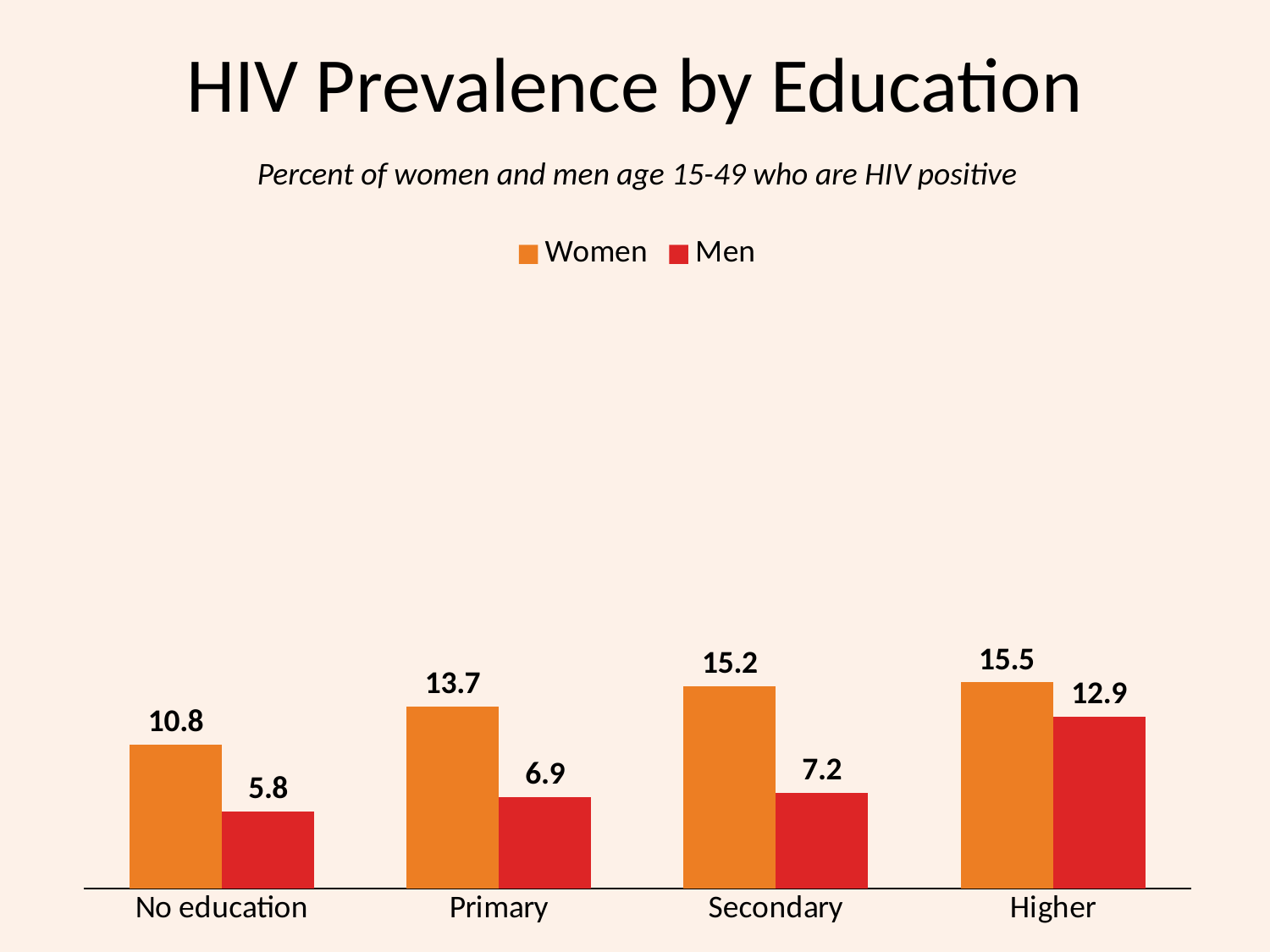

# HIV Prevalence by Education
Percent of women and men age 15-49 who are HIV positive

### Chart

| Category | Women | Men |
|---|---|---|
| No education | 10.8 | 5.8 |
| Primary | 13.7 | 6.9 |
| Secondary | 15.2 | 7.2 |
| Higher | 15.5 | 12.9 |